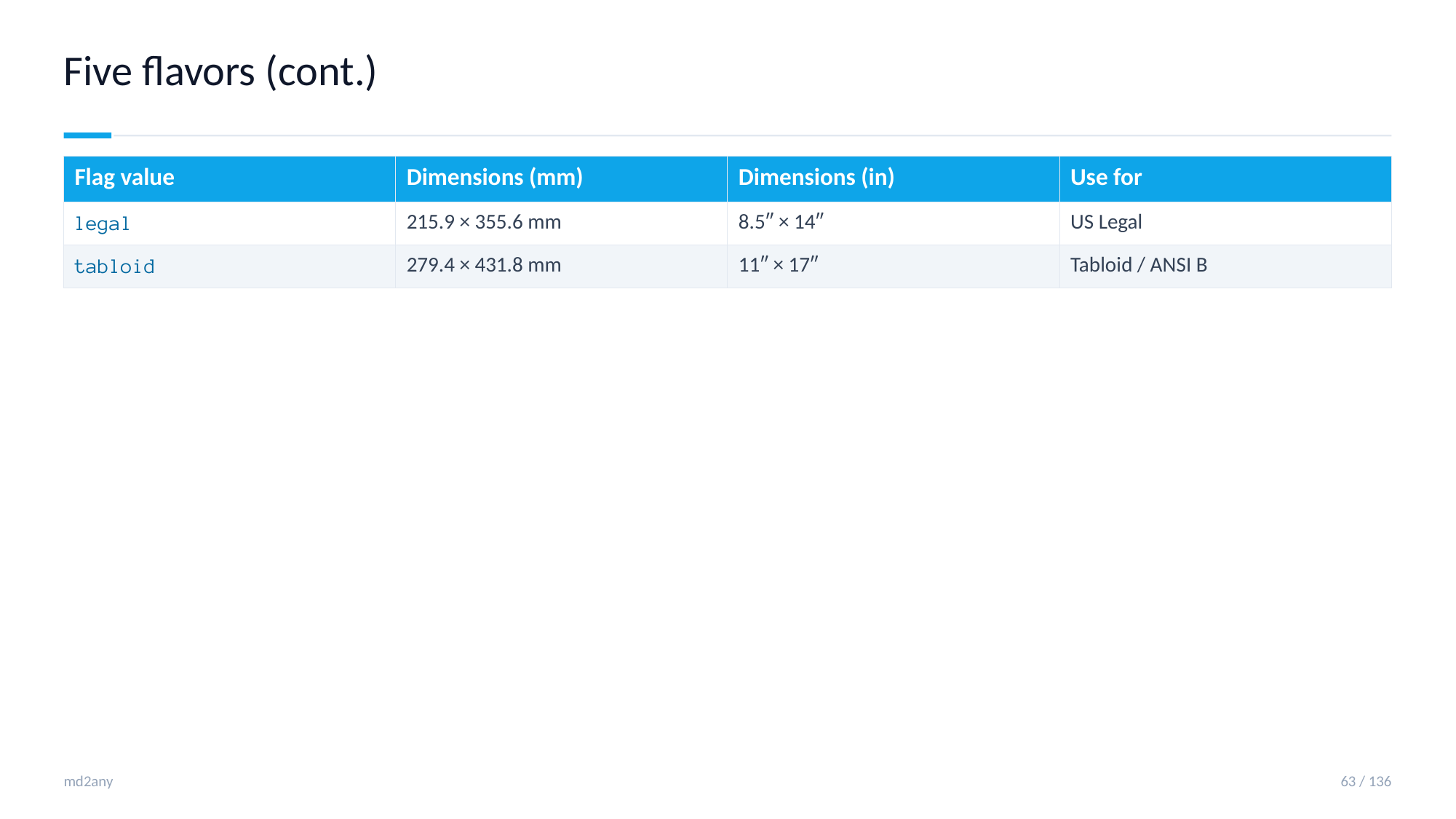

Five flavors (cont.)

| Flag value | Dimensions (mm) | Dimensions (in) | Use for |
| --- | --- | --- | --- |
| legal | 215.9 × 355.6 mm | 8.5″ × 14″ | US Legal |
| tabloid | 279.4 × 431.8 mm | 11″ × 17″ | Tabloid / ANSI B |
md2any
63 / 136